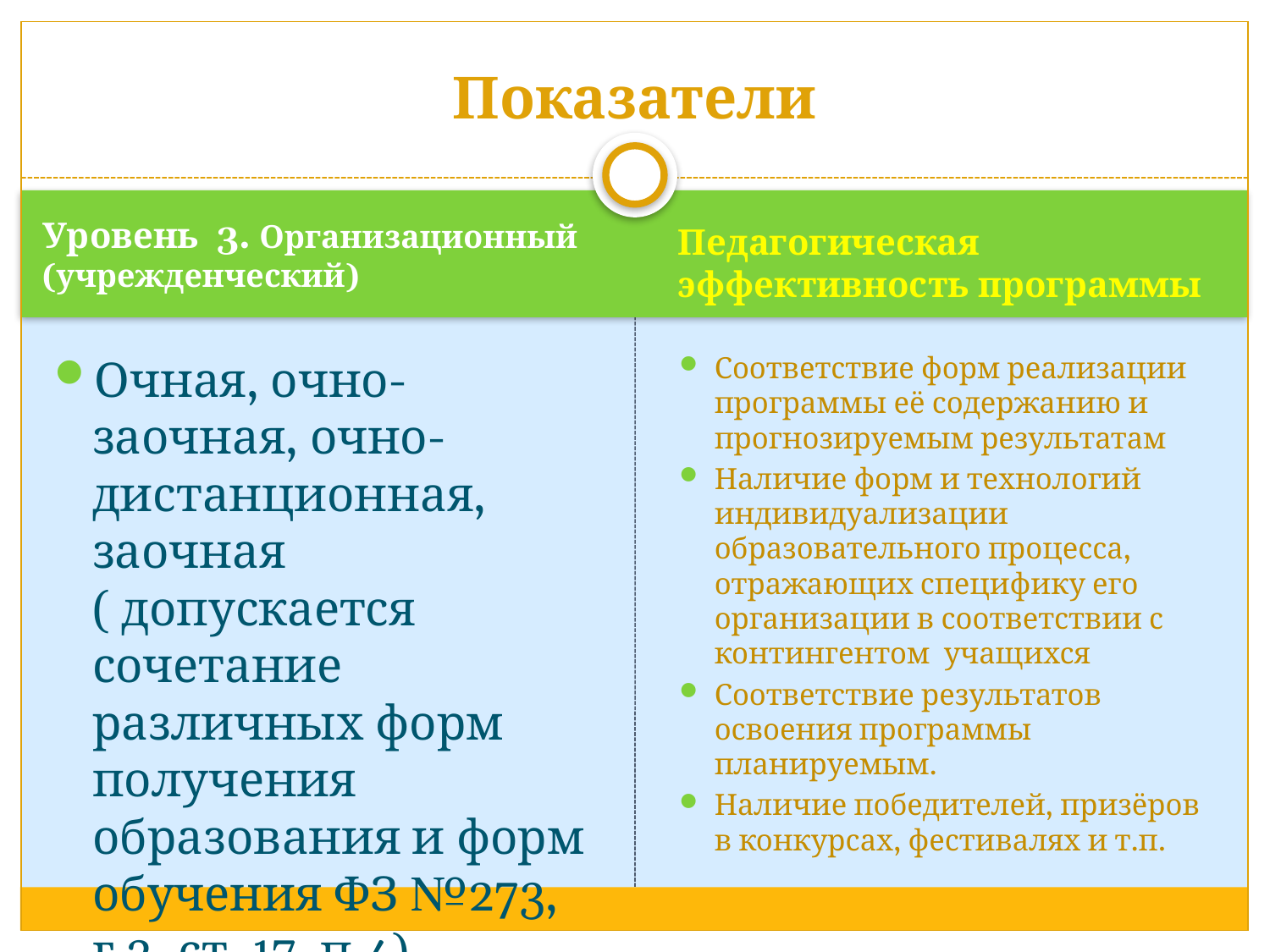

# Показатели

Уровень  3. Организационный (учрежденческий)

Педагогическая эффективность программы
Очная, очно-заочная, очно-дистанционная, заочная ( допускается сочетание различных форм получения образования и форм обучения ФЗ №273, г.2, ст. 17, п.4)
Соответствие форм реализации  программы её содержанию и прогнозируемым результатам
Наличие форм и технологий индивидуализации образовательного процесса, отражающих специфику его организации в соответствии с контингентом  учащихся
Соответствие результатов освоения программы  планируемым.
Наличие победителей, призёров в конкурсах, фестивалях и т.п.